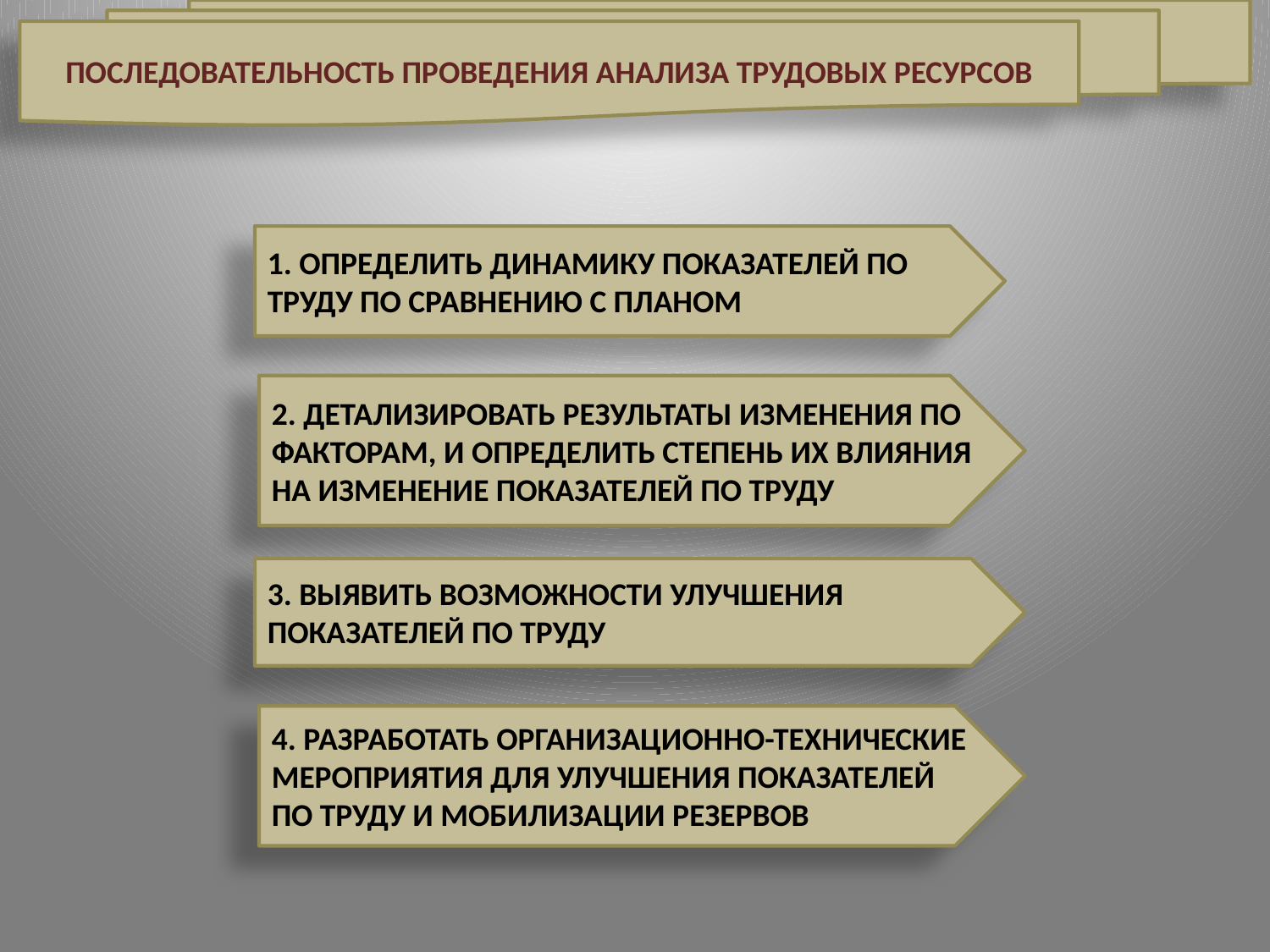

ПОСЛЕДОВАТЕЛЬНОСТЬ ПРОВЕДЕНИЯ АНАЛИЗА ТРУДОВЫХ РЕСУРСОВ

1. ОПРЕДЕЛИТЬ ДИНАМИКУ ПОКАЗАТЕЛЕЙ ПО ТРУДУ ПО СРАВНЕНИЮ С ПЛАНОМ
2. ДЕТАЛИЗИРОВАТЬ РЕЗУЛЬТАТЫ ИЗМЕНЕНИЯ ПО ФАКТОРАМ, И ОПРЕДЕЛИТЬ СТЕПЕНЬ ИХ ВЛИЯНИЯ НА ИЗМЕНЕНИЕ ПОКАЗАТЕЛЕЙ ПО ТРУДУ
3. ВЫЯВИТЬ ВОЗМОЖНОСТИ УЛУЧШЕНИЯ ПОКАЗАТЕЛЕЙ ПО ТРУДУ
4. РАЗРАБОТАТЬ ОРГАНИЗАЦИОННО-ТЕХНИЧЕСКИЕ МЕРОПРИЯТИЯ ДЛЯ УЛУЧШЕНИЯ ПОКАЗАТЕЛЕЙ ПО ТРУДУ И МОБИЛИЗАЦИИ РЕЗЕРВОВ